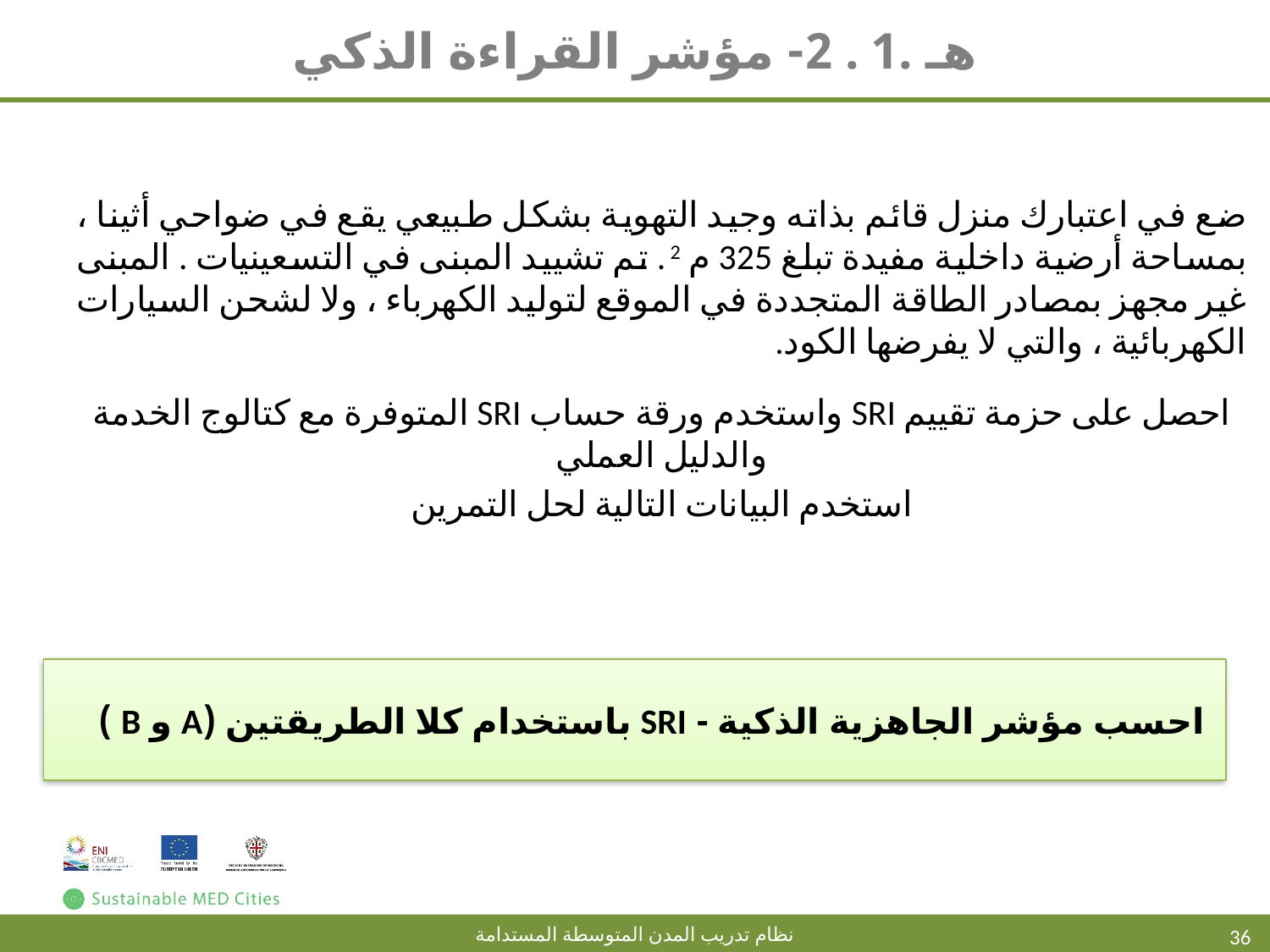

# هـ .1 . 2- مؤشر القراءة الذكي

ضع في اعتبارك منزل قائم بذاته وجيد التهوية بشكل طبيعي يقع في ضواحي أثينا ، بمساحة أرضية داخلية مفيدة تبلغ 325 م 2 . تم تشييد المبنى في التسعينيات . المبنى غير مجهز بمصادر الطاقة المتجددة في الموقع لتوليد الكهرباء ، ولا لشحن السيارات الكهربائية ، والتي لا يفرضها الكود.
احصل على حزمة تقييم SRI واستخدم ورقة حساب SRI المتوفرة مع كتالوج الخدمة والدليل العملي
استخدم البيانات التالية لحل التمرين

 احسب مؤشر الجاهزية الذكية - SRI باستخدام كلا الطريقتين (A و B )

36